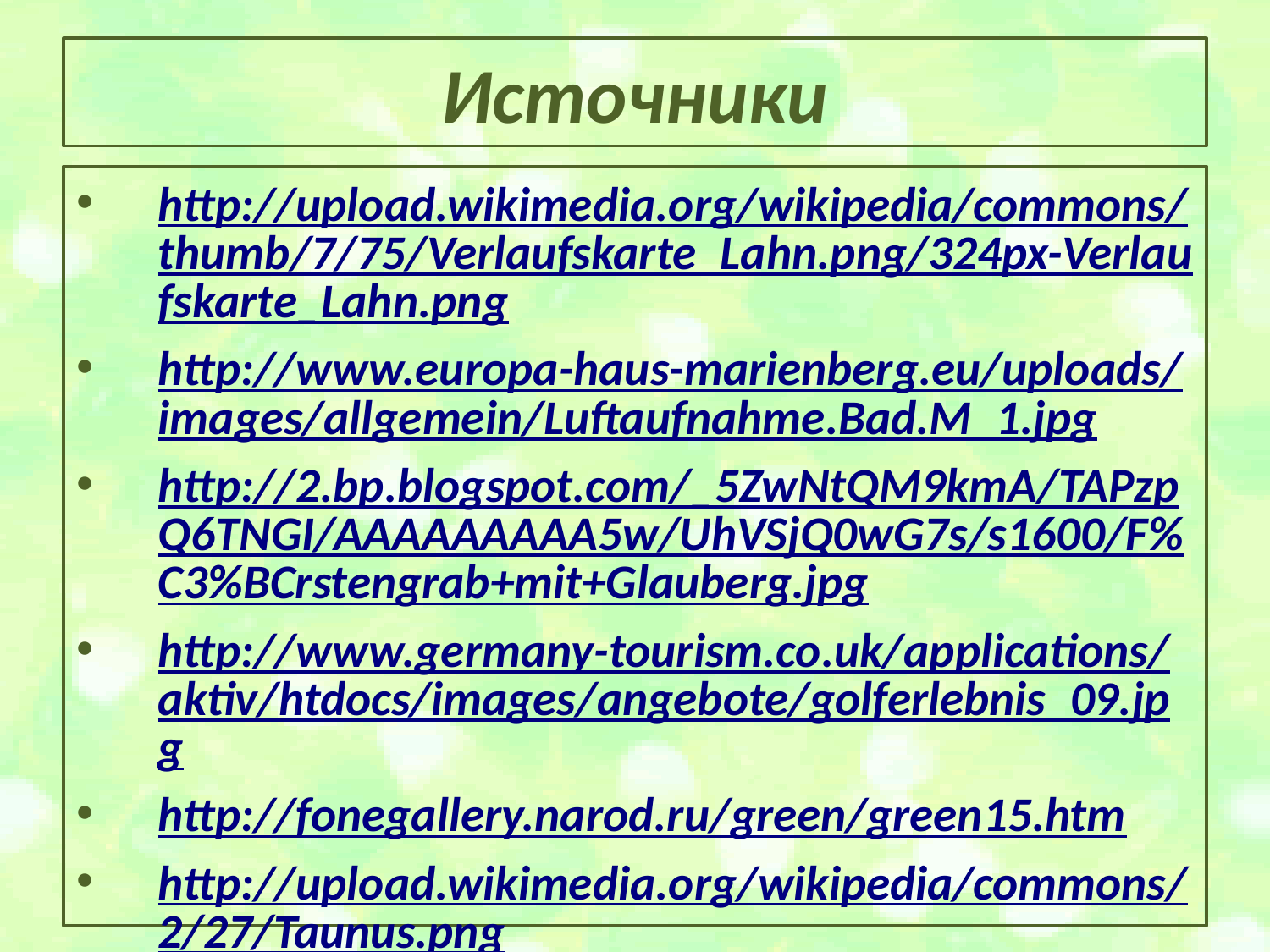

# Источники
http://upload.wikimedia.org/wikipedia/commons/thumb/7/75/Verlaufskarte_Lahn.png/324px-Verlaufskarte_Lahn.png
http://www.europa-haus-marienberg.eu/uploads/images/allgemein/Luftaufnahme.Bad.M_1.jpg
http://2.bp.blogspot.com/_5ZwNtQM9kmA/TAPzpQ6TNGI/AAAAAAAAA5w/UhVSjQ0wG7s/s1600/F%C3%BCrstengrab+mit+Glauberg.jpg
http://www.germany-tourism.co.uk/applications/aktiv/htdocs/images/angebote/golferlebnis_09.jpg
http://fonegallery.narod.ru/green/green15.htm
http://upload.wikimedia.org/wikipedia/commons/2/27/Taunus.png
http://upload.wikimedia.org/wikipedia/commons/thumb/f/f7/Grosser-feldberg-taunus016.jpg/681px-Grosser-feldberg-taunus016.jpg
http://upload.wikimedia.org/wikipedia/de/thumb/6/6b/Lahn_Runkel.jpg/800px-Lahn_Runkel.jpg
http://upload.wikimedia.org/wikipedia/commons/thumb/6/65/Limburg_-_Alte_Lahnbr%C3%BCcke.jpg/800px-Limburg_-_Alte_Lahnbr%C3%BCcke.jpg
http://upload.wikimedia.org/wikipedia/commons/thumb/6/62/Ww_panorama_bmg1.jpg/800px-Ww_panorama_bmg1.jpg
http://www.hotel-haiger.de/uploads/images/Header/header-westerwald.jpg